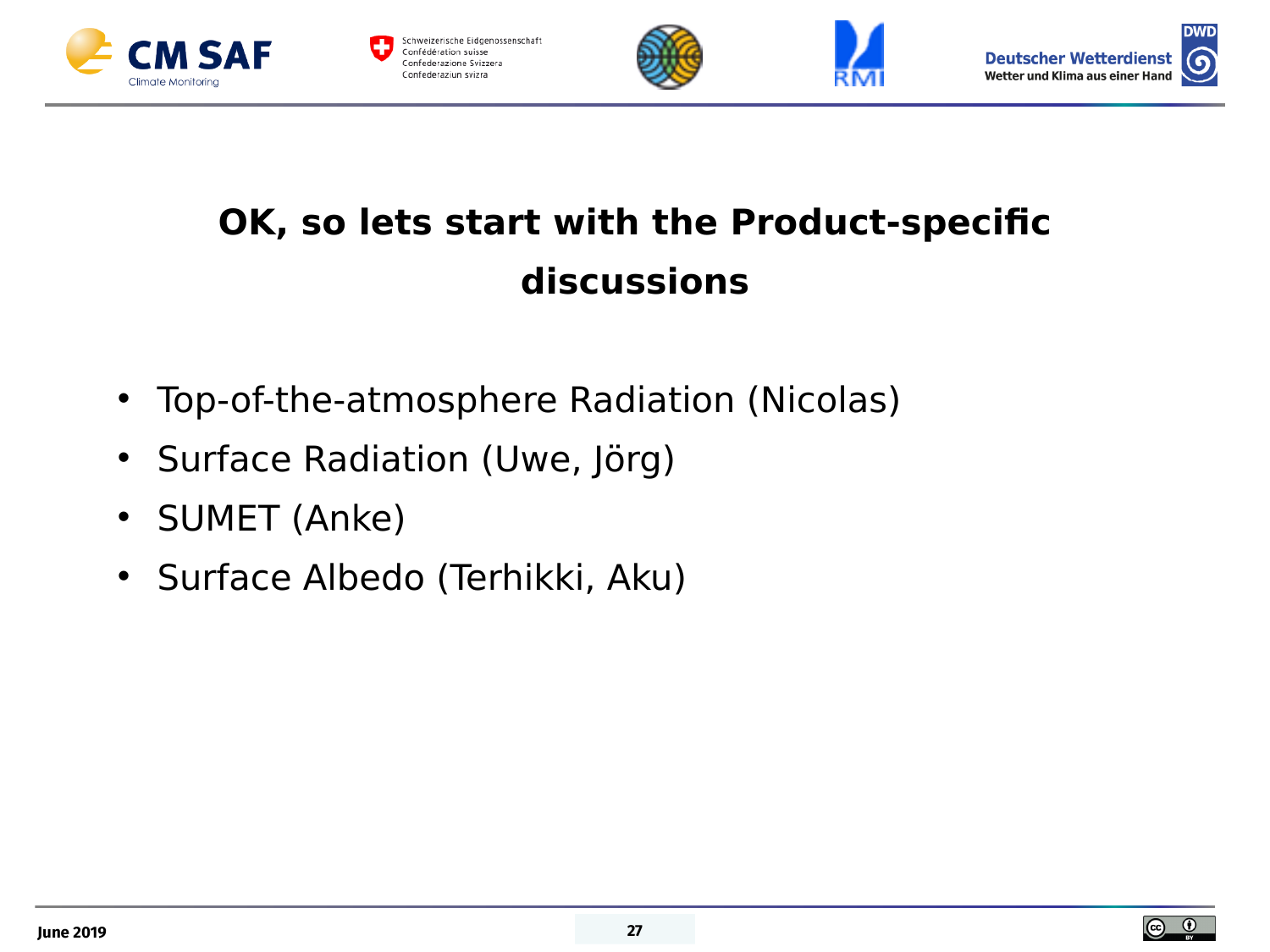

OK, so lets start with the Product-specific discussions

Top-of-the-atmosphere Radiation (Nicolas)
Surface Radiation (Uwe, Jörg)
SUMET (Anke)
Surface Albedo (Terhikki, Aku)
27